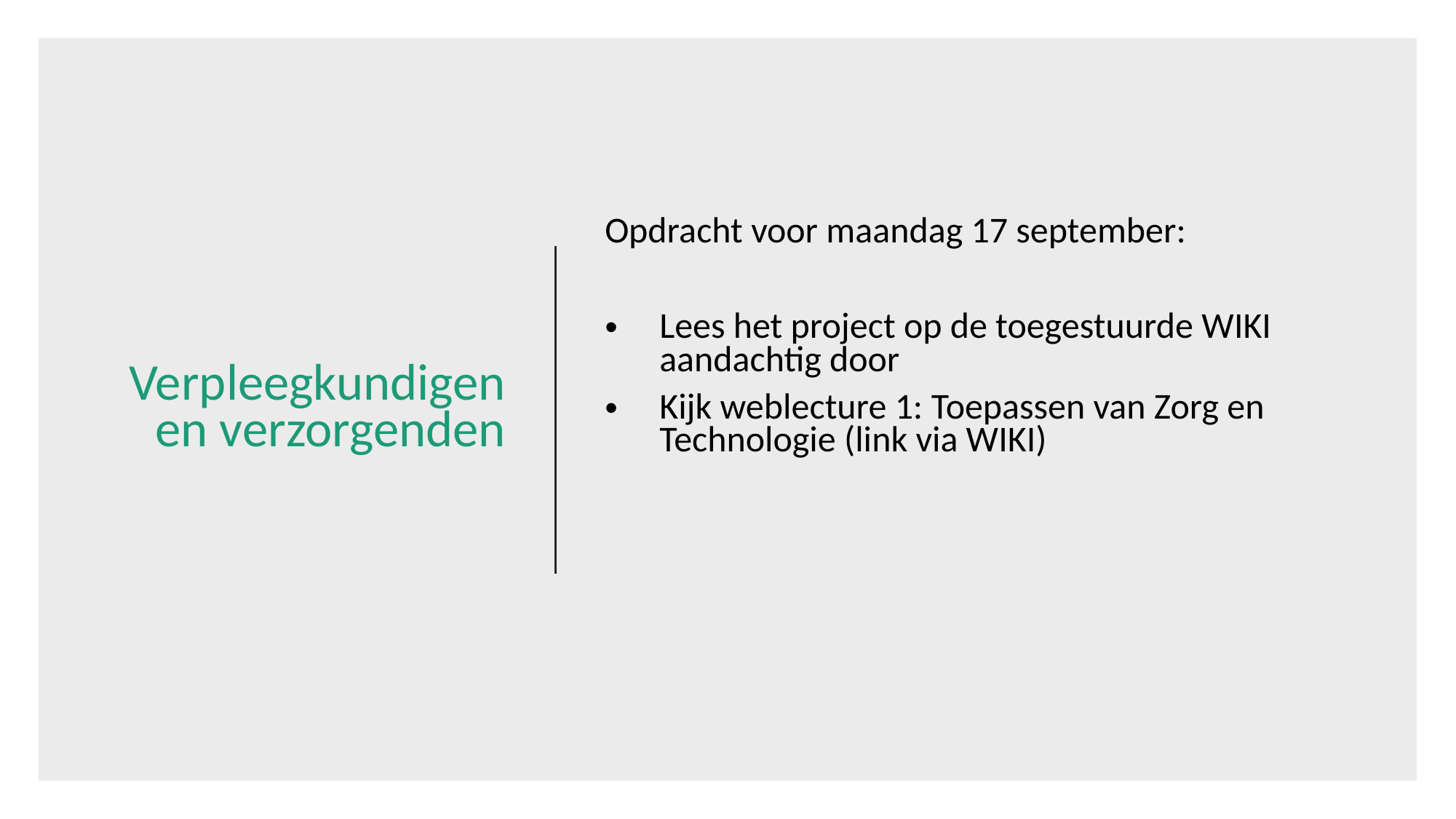

# Verpleegkundigen en verzorgenden
Opdracht voor maandag 17 september:

Lees het project op de toegestuurde WIKI aandachtig door
Kijk weblecture 1: Toepassen van Zorg en Technologie (link via WIKI)